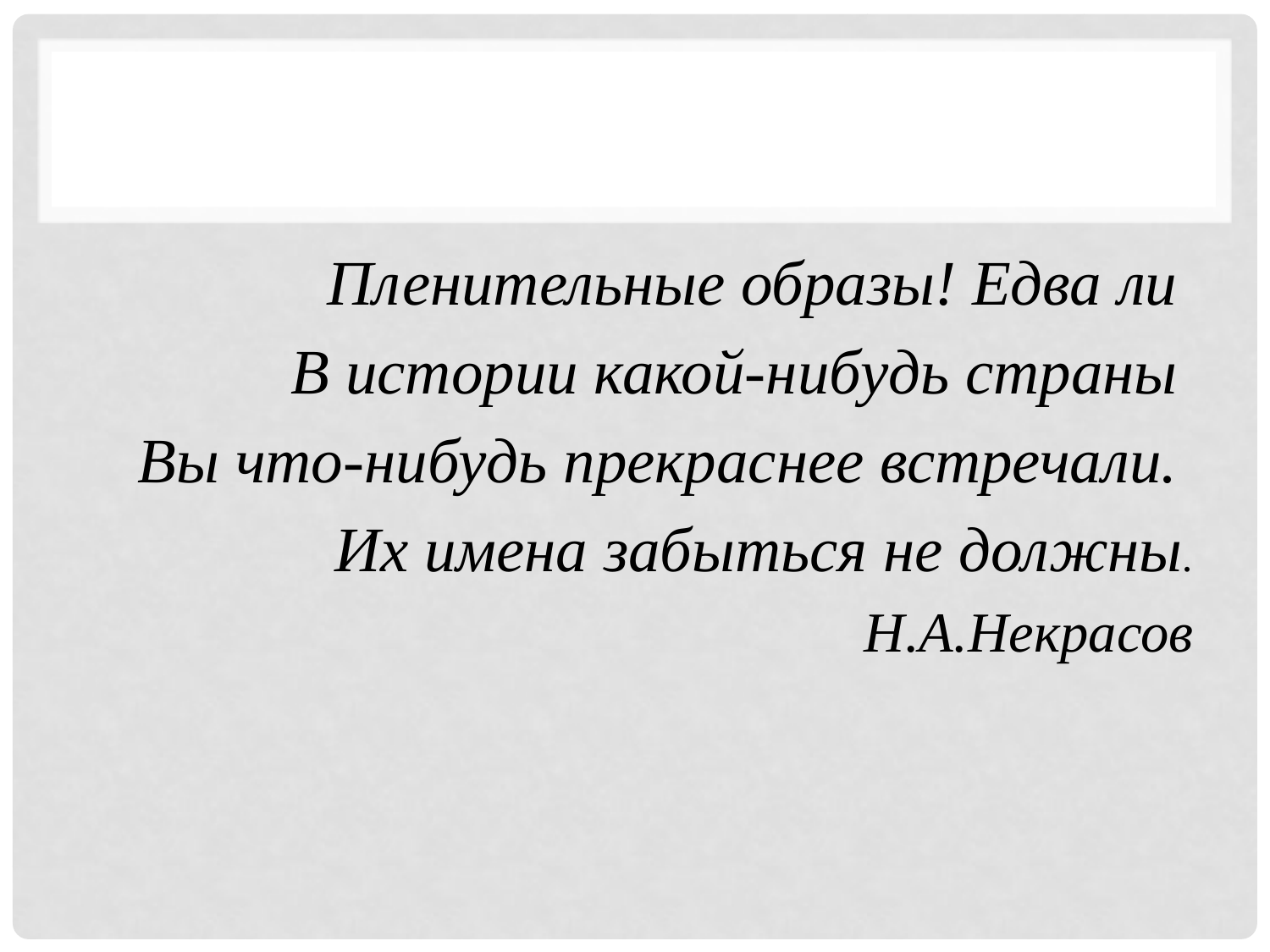

#

Пленительные образы! Едва ли
В истории какой-нибудь страны
Вы что-нибудь прекраснее встречали.
 Их имена забыться не должны.
Н.А.Некрасов